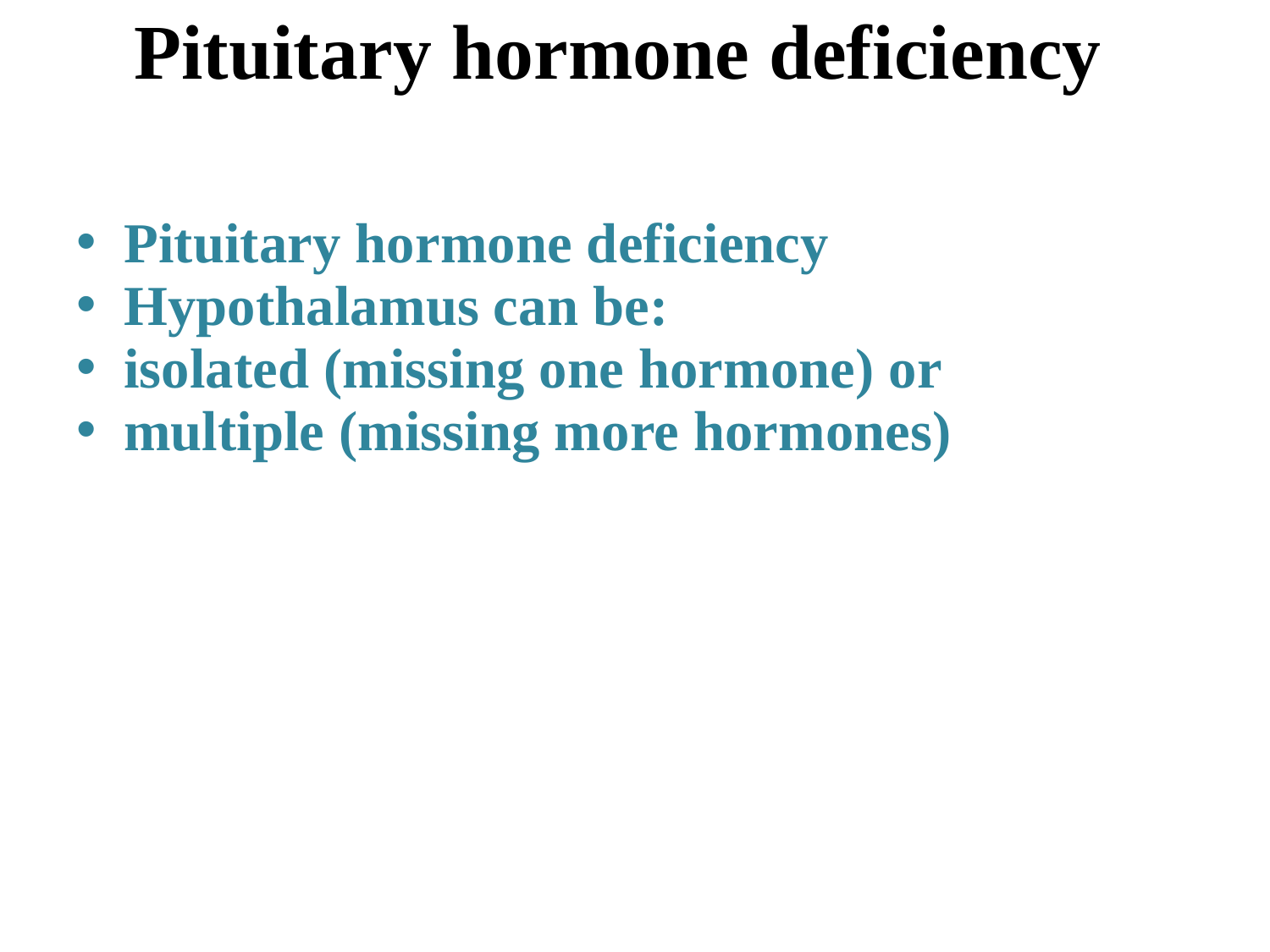

# Pituitary hormone deficiency

Pituitary hormone deficiency
Hypothalamus can be:
isolated (missing one hormone) or
multiple (missing more hormones)